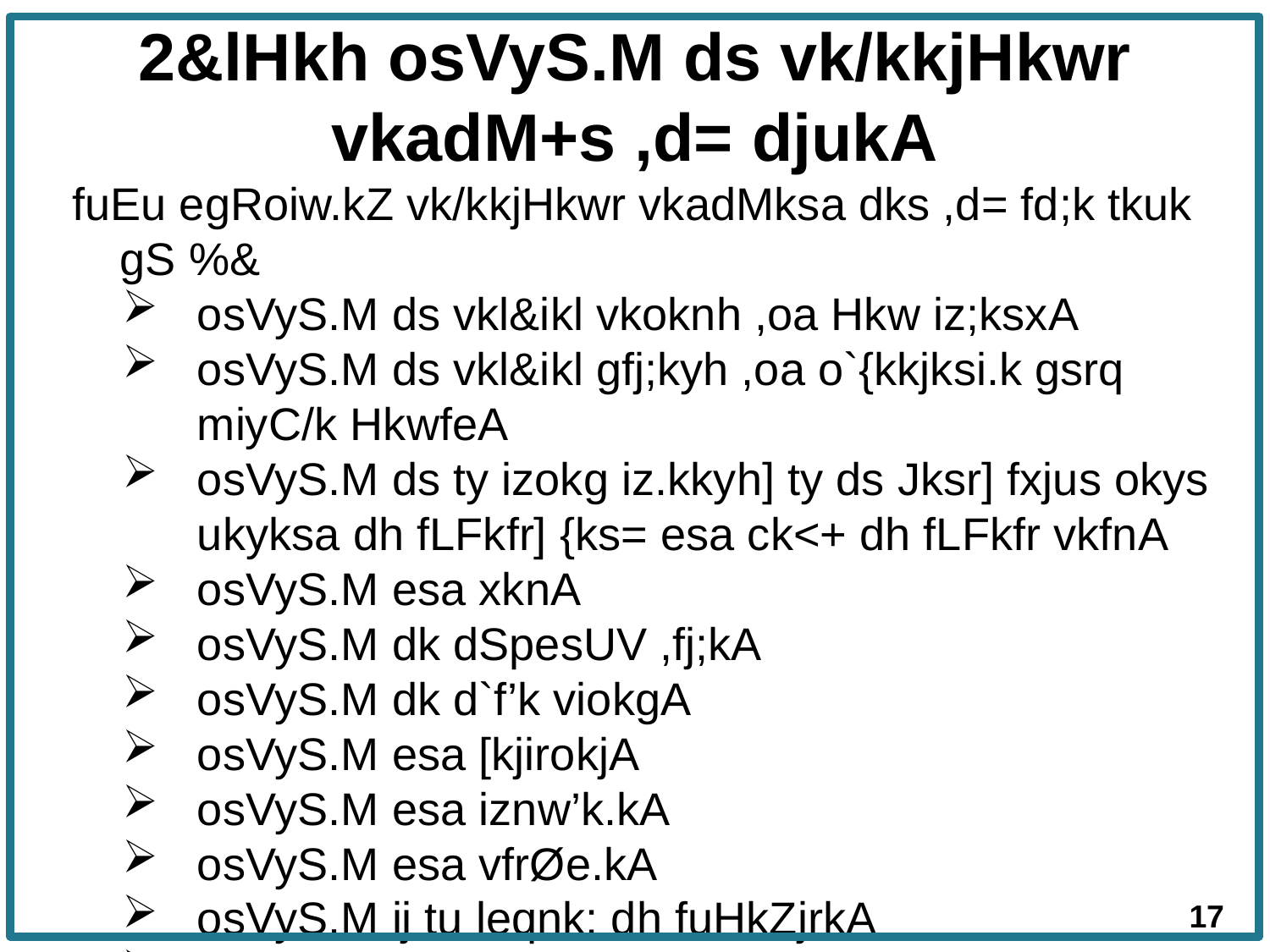

# 2&lHkh osVyS.M ds vk/kkjHkwr vkadM+s ,d= djukA
fuEu egRoiw.kZ vk/kkjHkwr vkadMksa dks ,d= fd;k tkuk gS %&
osVyS.M ds vkl&ikl vkoknh ,oa Hkw iz;ksxA
osVyS.M ds vkl&ikl gfj;kyh ,oa o`{kkjksi.k gsrq miyC/k HkwfeA
osVyS.M ds ty izokg iz.kkyh] ty ds Jksr] fxjus okys ukyksa dh fLFkfr] {ks= esa ck<+ dh fLFkfr vkfnA
osVyS.M esa xknA
osVyS.M dk dSpesUV ,fj;kA
osVyS.M dk d`f’k viokgA
osVyS.M esa [kjirokjA
osVyS.M esa iznw’k.kA
osVyS.M esa vfrØe.kA
osVyS.M ij tu leqnk; dh fuHkZjrkA
vU; egRoiw.kZ fcUnqA

17